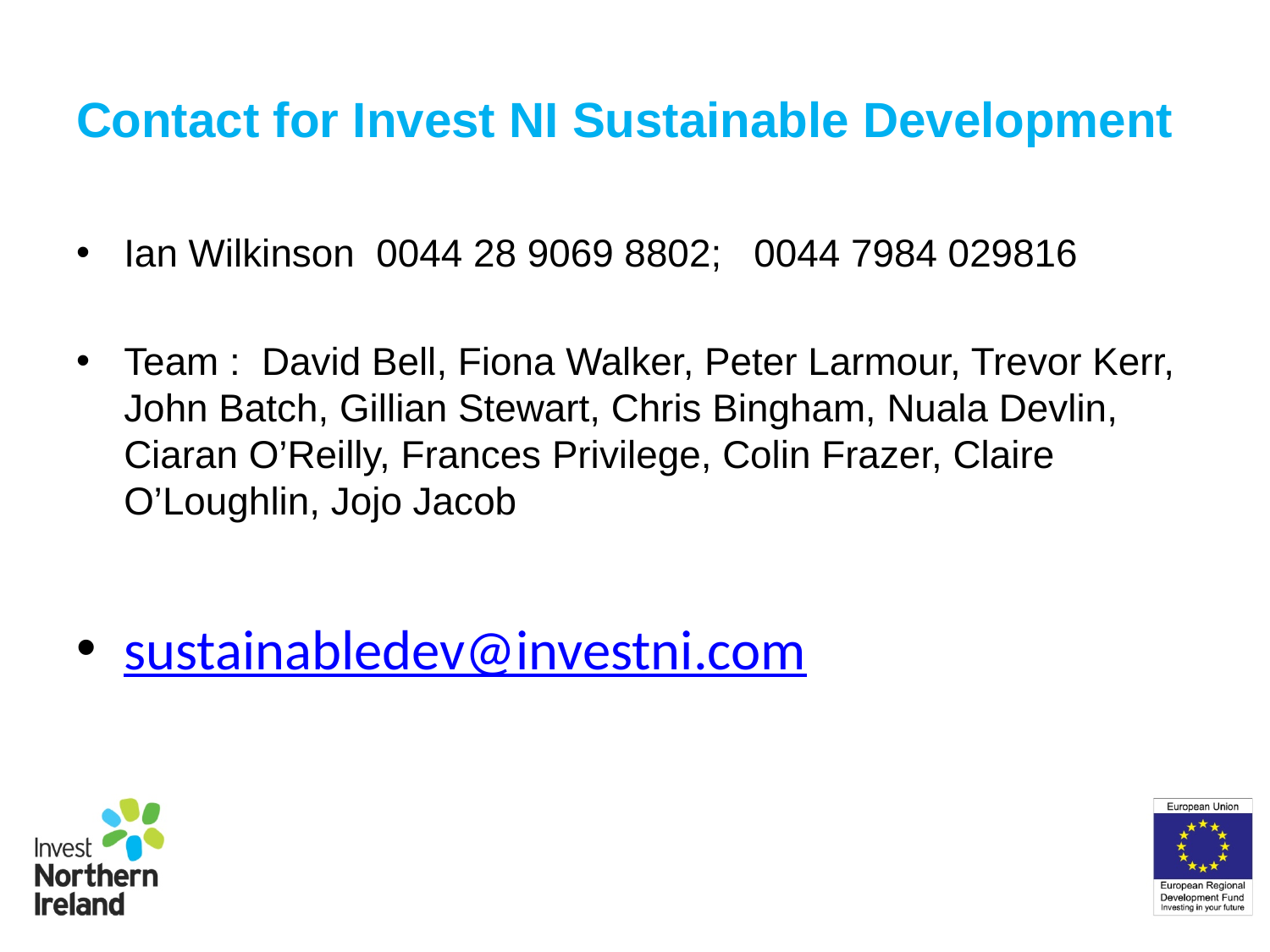

# Contact for Invest NI Sustainable Development
Ian Wilkinson  0044 28 9069 8802;   0044 7984 029816

Team :  David Bell, Fiona Walker, Peter Larmour, Trevor Kerr, John Batch, Gillian Stewart, Chris Bingham, Nuala Devlin, Ciaran O’Reilly, Frances Privilege, Colin Frazer, Claire O’Loughlin, Jojo Jacob

sustainabledev@investni.com